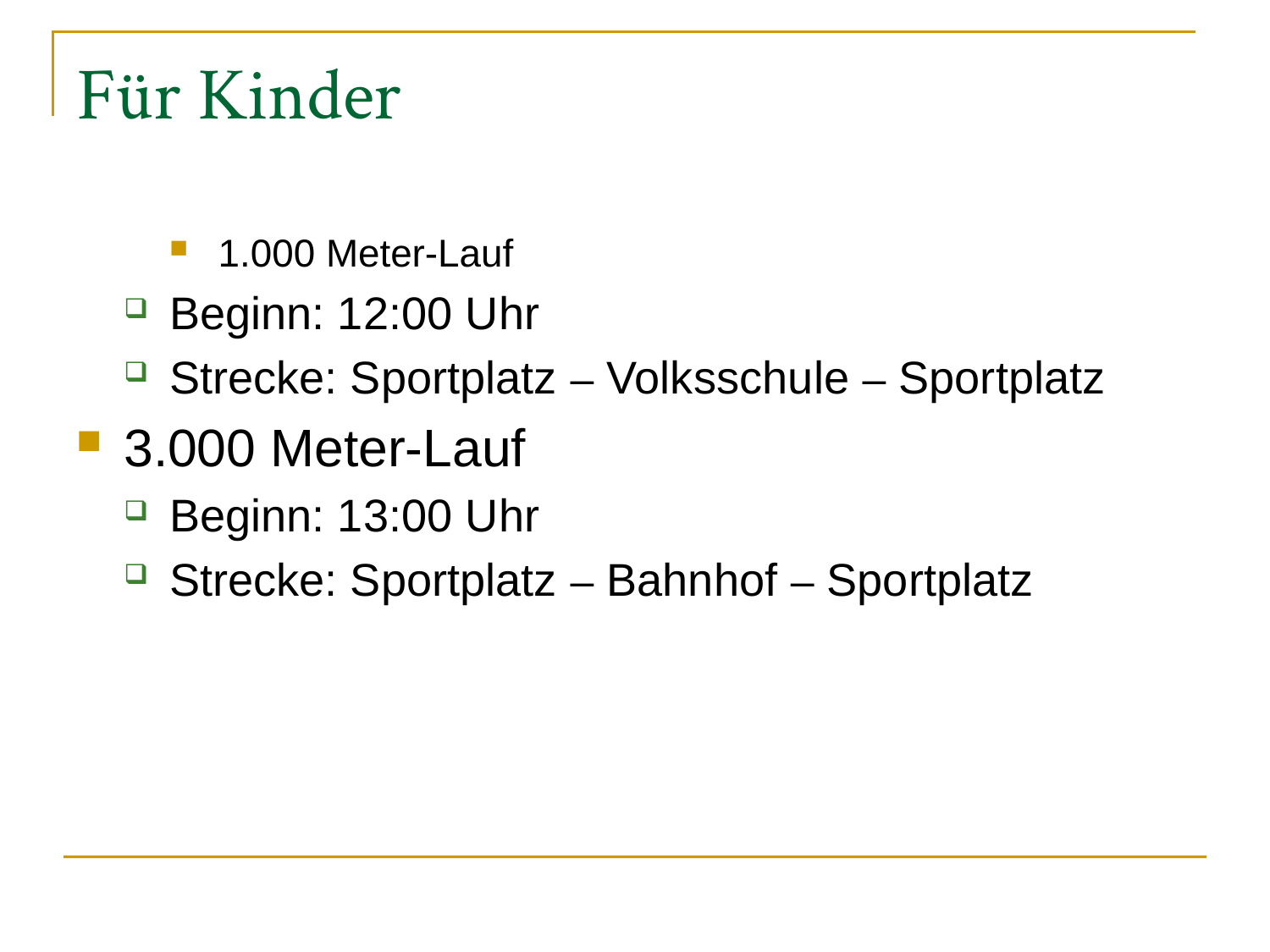

# Für Kinder
1.000 Meter-Lauf
Beginn: 12:00 Uhr
Strecke: Sportplatz – Volksschule – Sportplatz
3.000 Meter-Lauf
Beginn: 13:00 Uhr
Strecke: Sportplatz – Bahnhof – Sportplatz